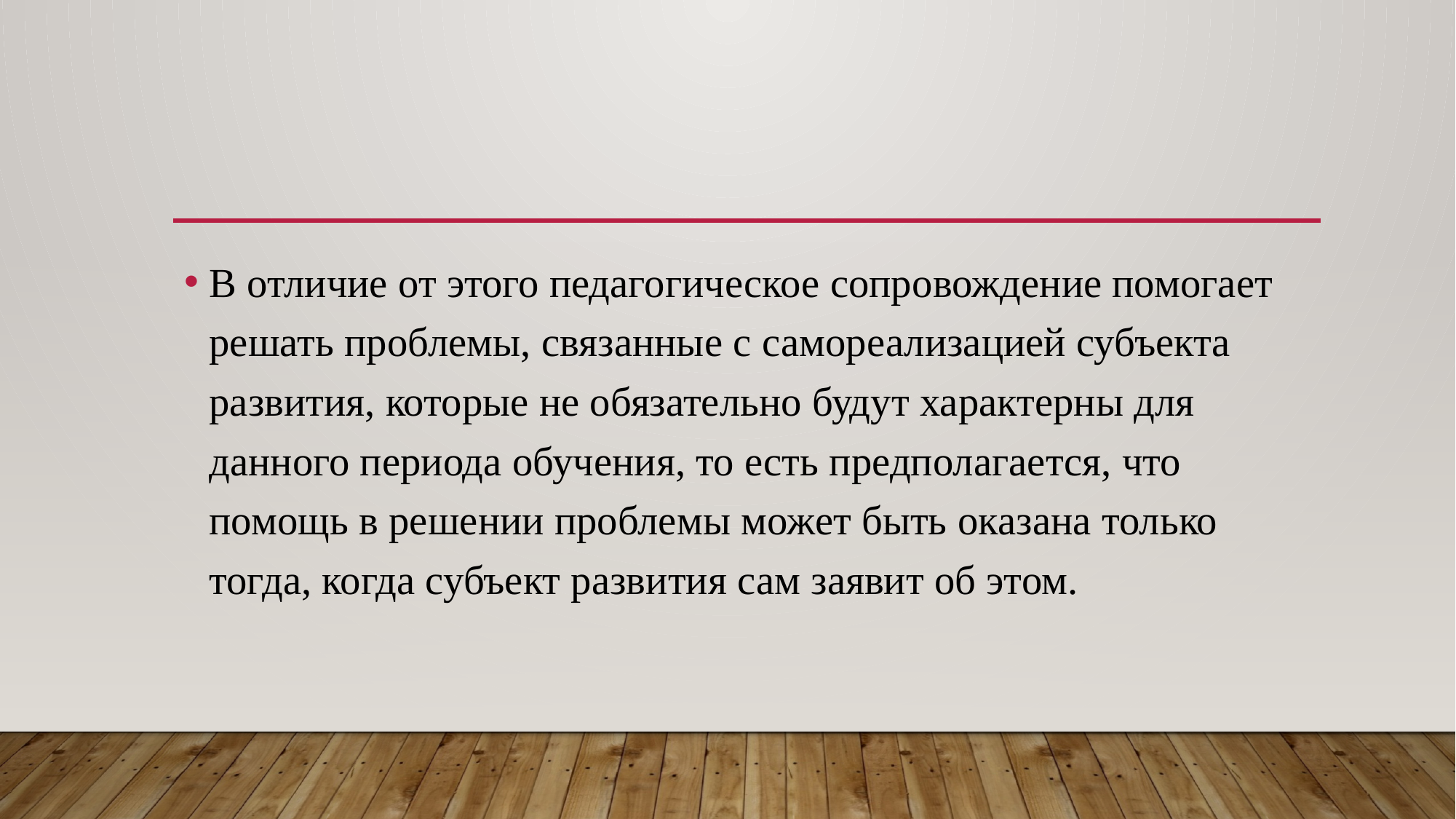

В отличие от этого педагогическое сопровождение помогает решать проблемы, связанные с самореализацией субъекта развития, которые не обязательно будут характерны для данного периода обучения, то есть предполагается, что помощь в решении проблемы может быть оказана только тогда, когда субъект развития сам заявит об этом.